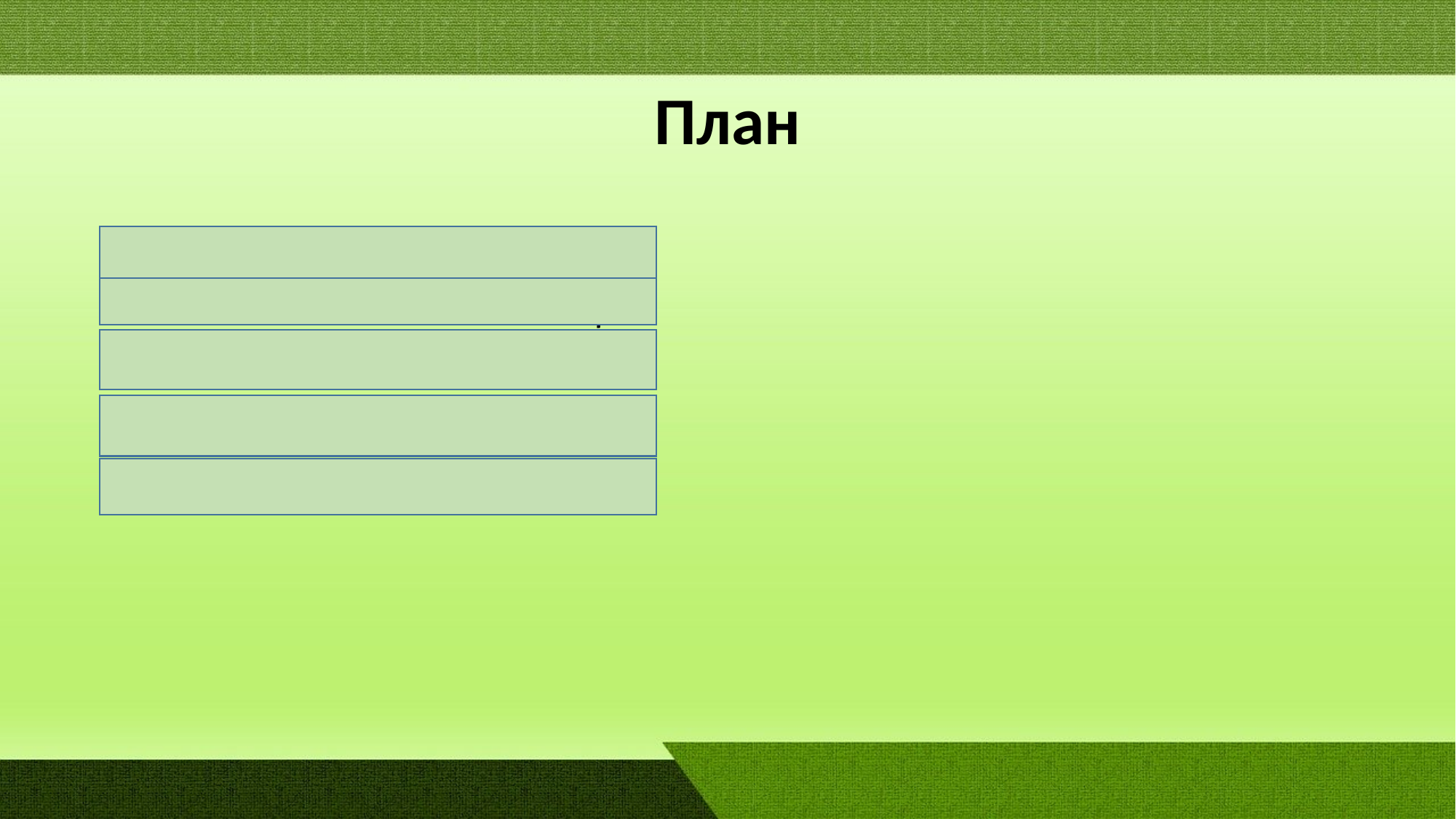

# План
Пойманный журавленок
Сколько же он съест еще?
Ручной журавль
Нельзя не летать
Вот так аппетит!